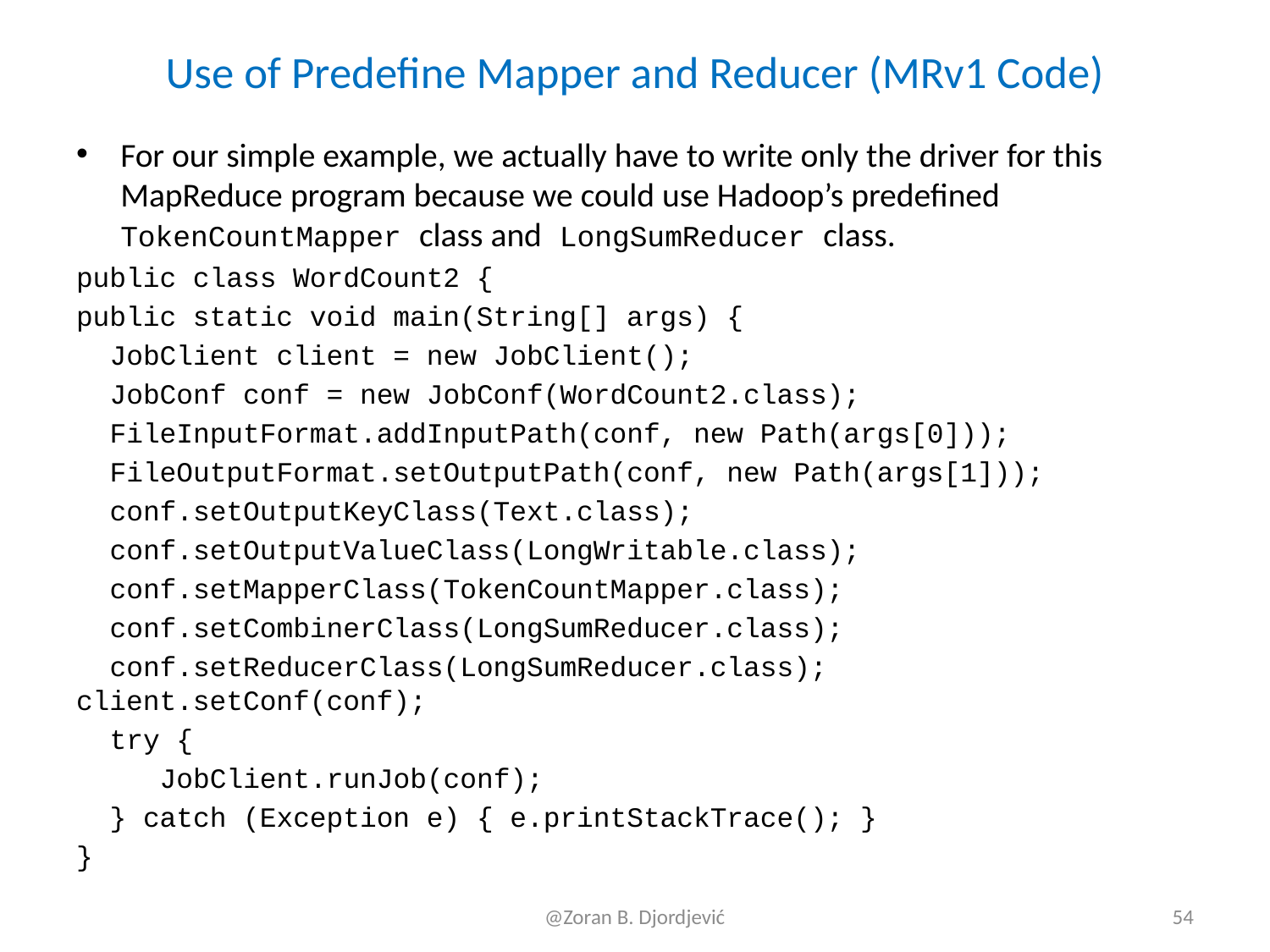

# Use of Predefine Mapper and Reducer (MRv1 Code)
For our simple example, we actually have to write only the driver for this MapReduce program because we could use Hadoop’s predefined TokenCountMapper class and LongSumReducer class.
public class WordCount2 {
public static void main(String[] args) {
  JobClient client = new JobClient();
  JobConf conf = new JobConf(WordCount2.class);
  FileInputFormat.addInputPath(conf, new Path(args[0]));
  FileOutputFormat.setOutputPath(conf, new Path(args[1]));
  conf.setOutputKeyClass(Text.class);
  conf.setOutputValueClass(LongWritable.class);
  conf.setMapperClass(TokenCountMapper.class);
  conf.setCombinerClass(LongSumReducer.class);
  conf.setReducerClass(LongSumReducer.class);         	client.setConf(conf);
  try {
     JobClient.runJob(conf);
  } catch (Exception e) { e.printStackTrace(); }
}

@Zoran B. Djordjević
54